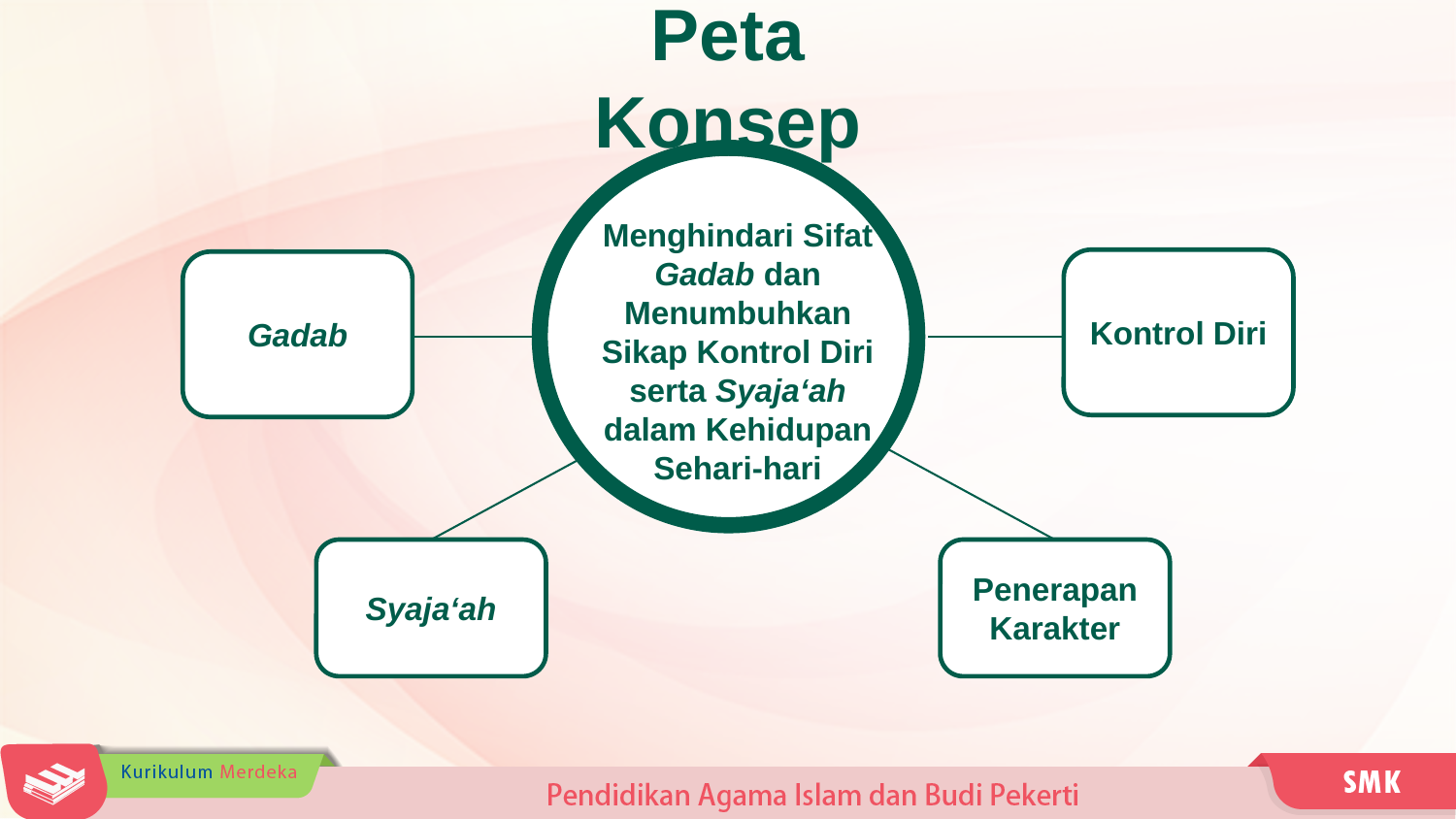

Peta Konsep

Menghindari Sifat Gadab dan Menumbuhkan Sikap Kontrol Diri serta Syaja‘ah dalam Kehidupan Sehari-hari
Kontrol Diri
Gadab
Syaja‘ah
Penerapan Karakter